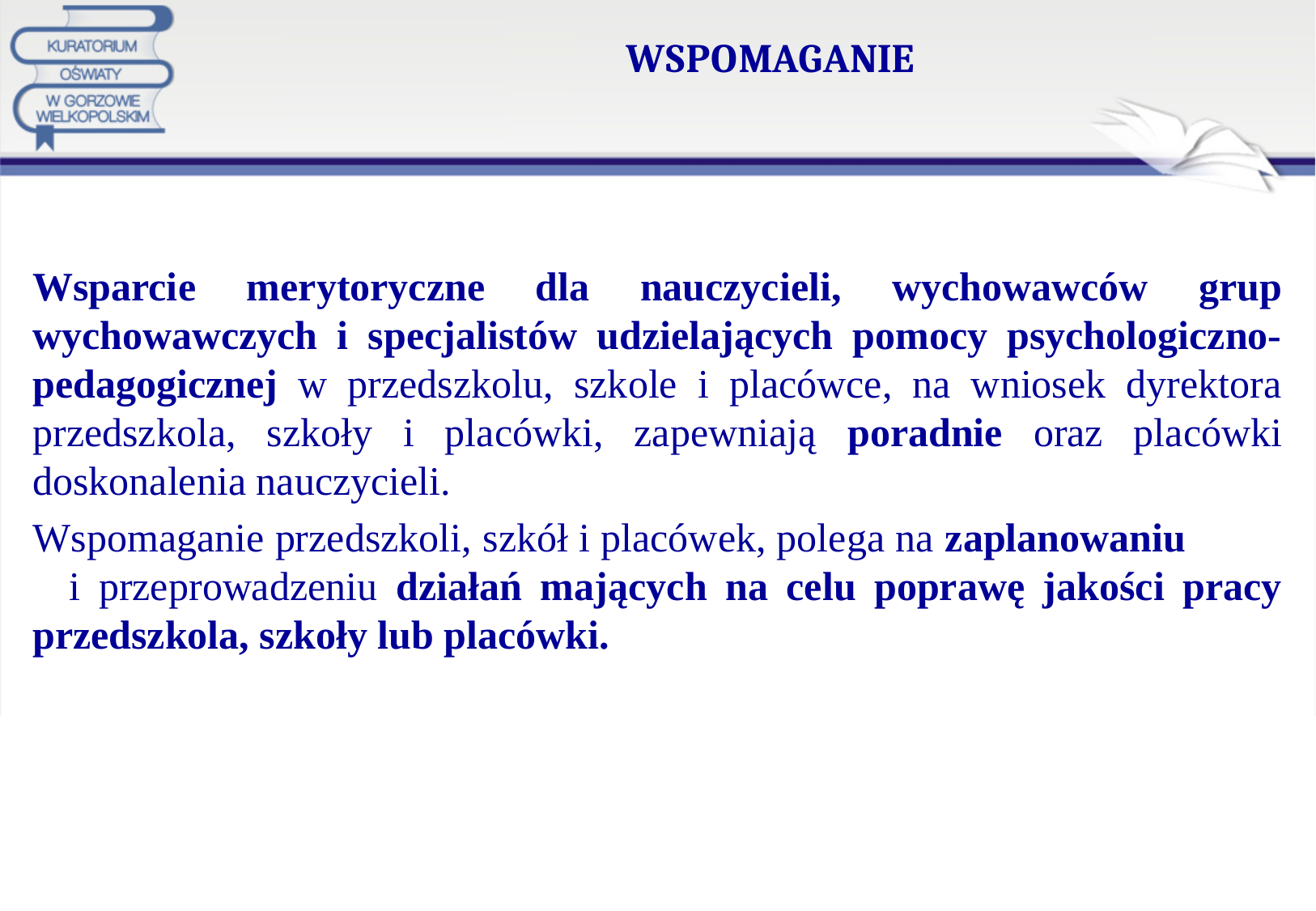

# WSPOMAGANIE

Wsparcie merytoryczne dla nauczycieli, wychowawców grup wychowawczych i specjalistów udzielających pomocy psychologiczno-pedagogicznej w przedszkolu, szkole i placówce, na wniosek dyrektora przedszkola, szkoły i placówki, zapewniają poradnie oraz placówki doskonalenia nauczycieli.
Wspomaganie przedszkoli, szkół i placówek, polega na zaplanowaniu            i przeprowadzeniu działań mających na celu poprawę jakości pracy przedszkola, szkoły lub placówki.